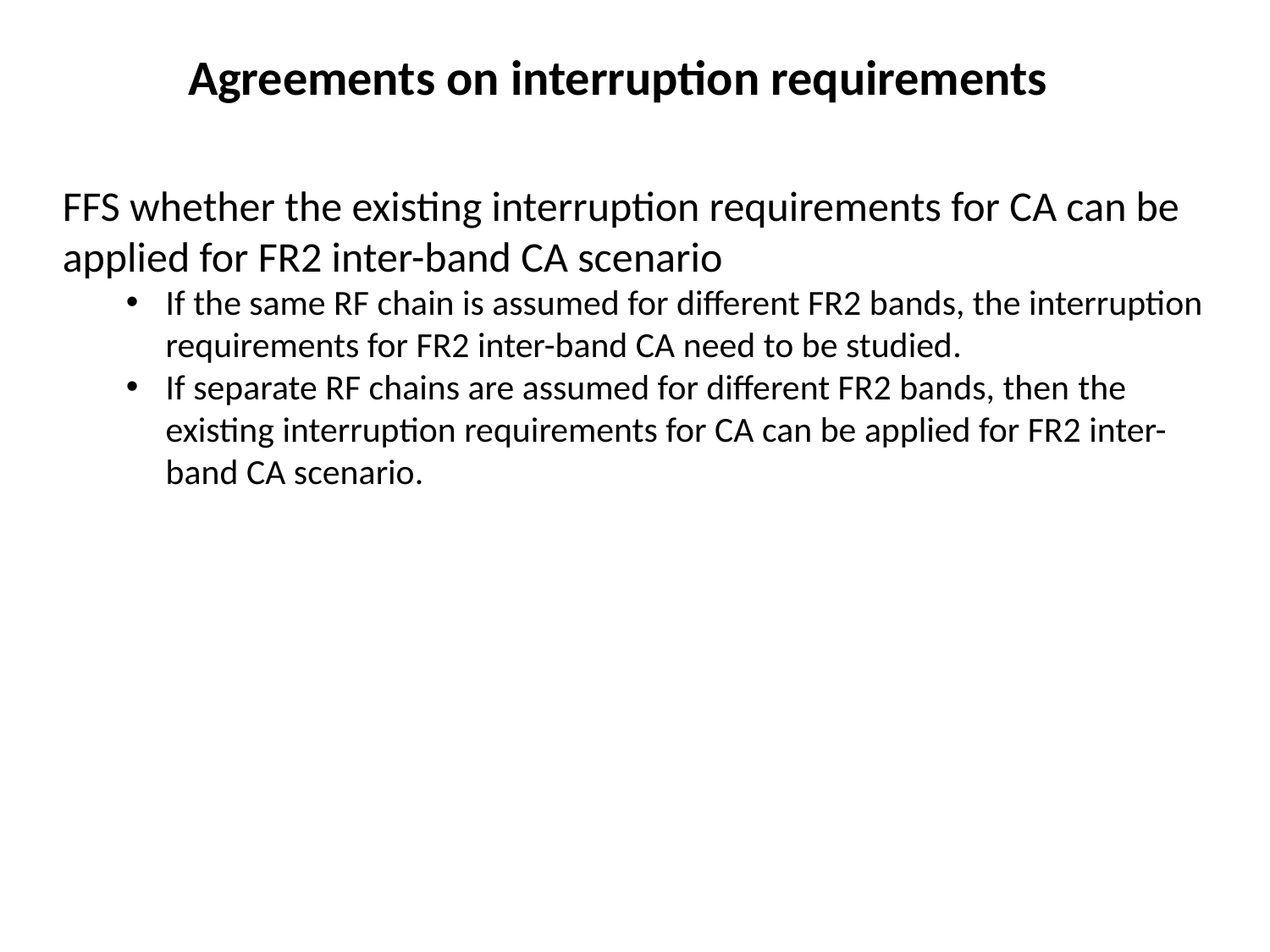

Agreements on interruption requirements
FFS whether the existing interruption requirements for CA can be applied for FR2 inter-band CA scenario
If the same RF chain is assumed for different FR2 bands, the interruption requirements for FR2 inter-band CA need to be studied.
If separate RF chains are assumed for different FR2 bands, then the existing interruption requirements for CA can be applied for FR2 inter-band CA scenario.